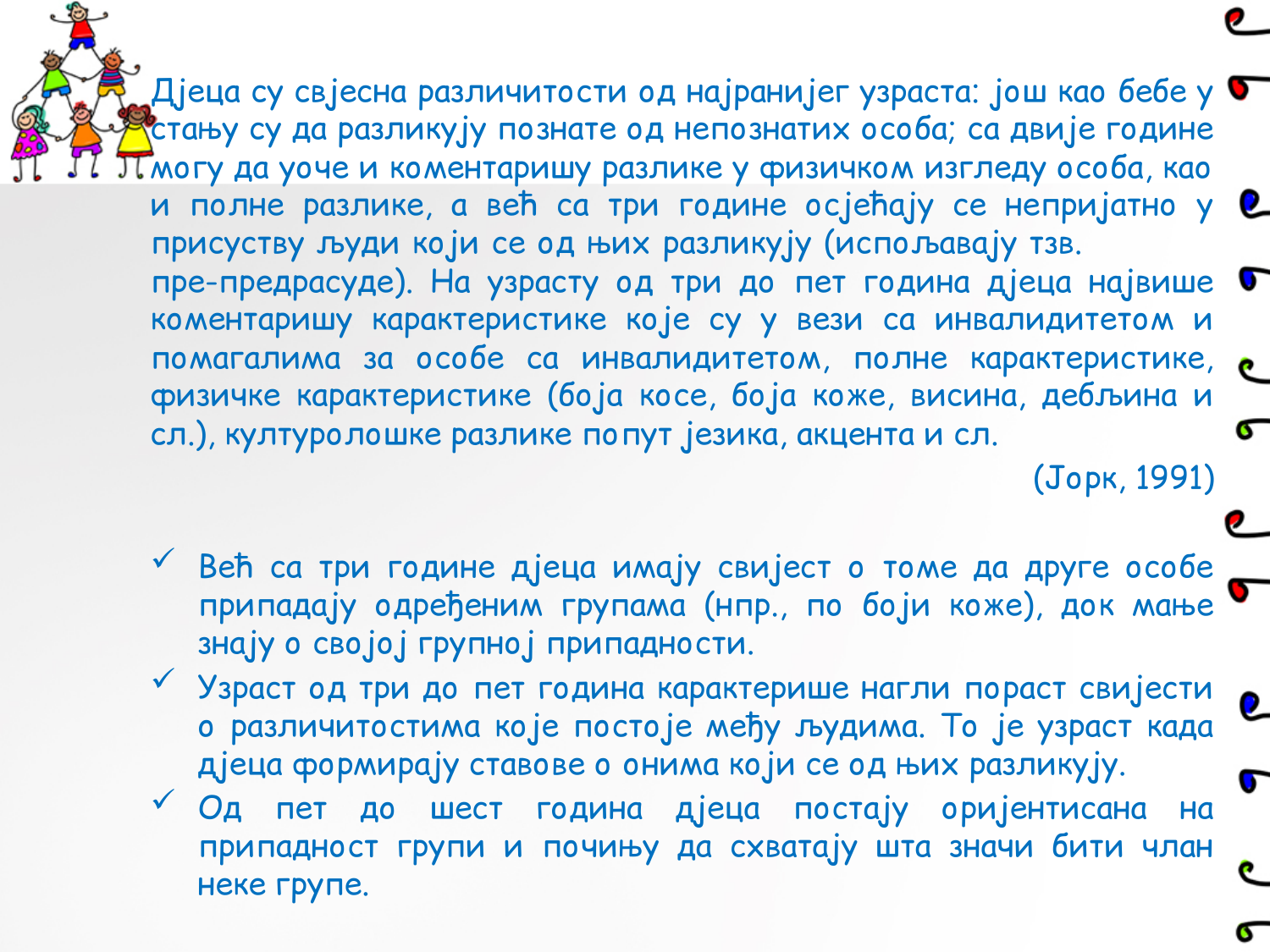

Дјеца су свјесна различитости од најранијег узраста: још као бебе у стању су да разликују познате од непознатих особа; са двије године могу да уоче и коментаришу разлике у физичком изгледу особа, као и полне разлике, а већ са три године осјећају се непријатно у присуству људи који се од њих разликују (испољавају тзв.            пре-предрасуде). На узрасту од три до пет година дјеца највише коментаришу карактеристике које су у вези са инвалидитетом и помагалима за особе са инвалидитетом, полне карактеристике, физичке карактеристике (боја косе, боја коже, висина, дебљина и сл.), културолошке разлике попут језика, акцента и сл.
 (Јорк, 1991)

Већ са три године дјеца имају свијест о томе да друге особе припадају одређеним групама (нпр., по боји коже), док мање знају о својој групној припадности.
Узраст од три до пет година карактерише нагли пораст свијести о различитостима које постоје међу људима. То је узраст када дјеца формирају ставове о онима који се од њих разликују.
Од пет до шест година дјеца постају оријентисана на припадност групи и почињу да схватају шта значи бити члан неке групе.